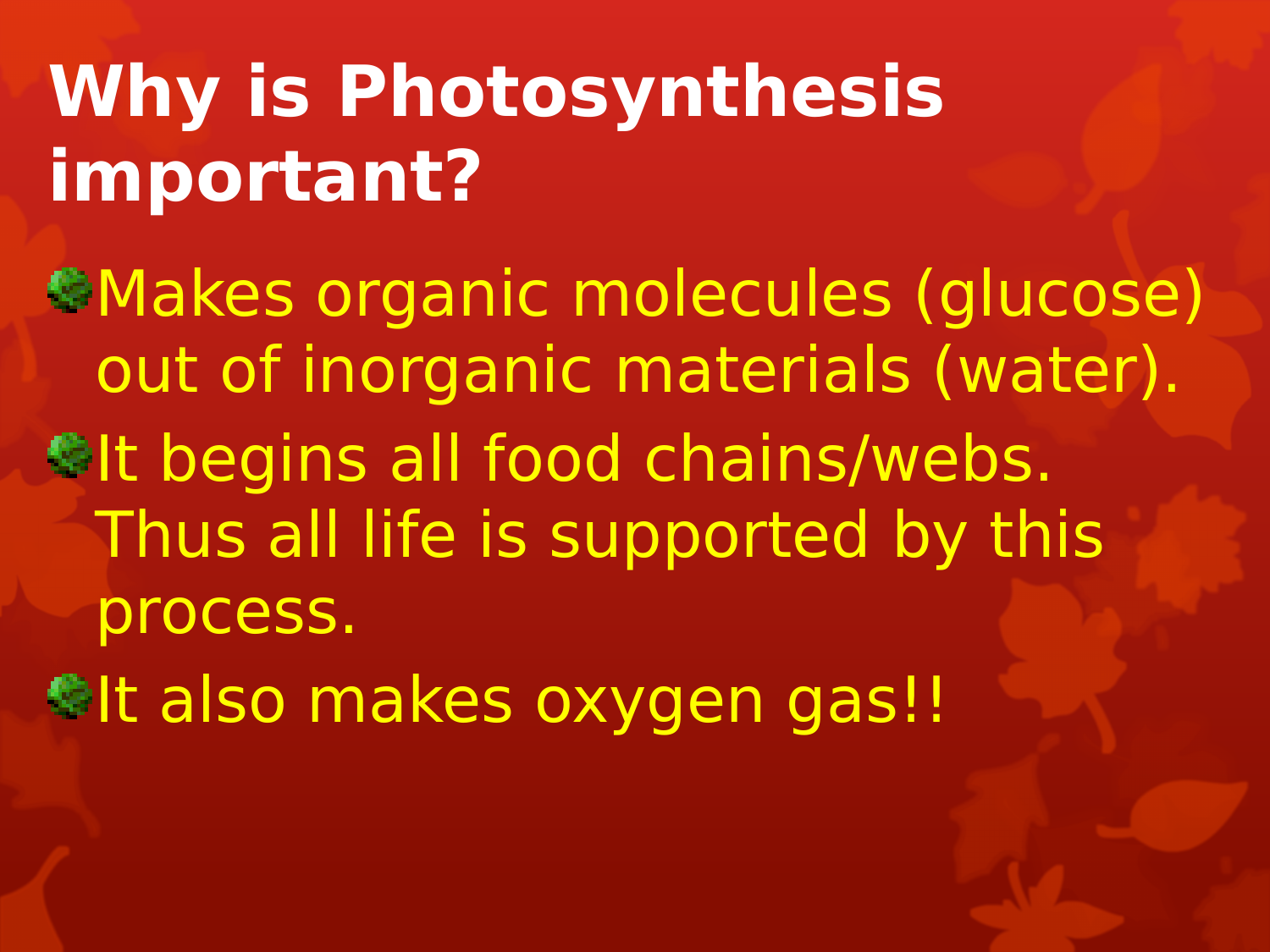

Why is Photosynthesis important?
Makes organic molecules (glucose) out of inorganic materials (water).
It begins all food chains/webs.  Thus all life is supported by this process.
It also makes oxygen gas!!